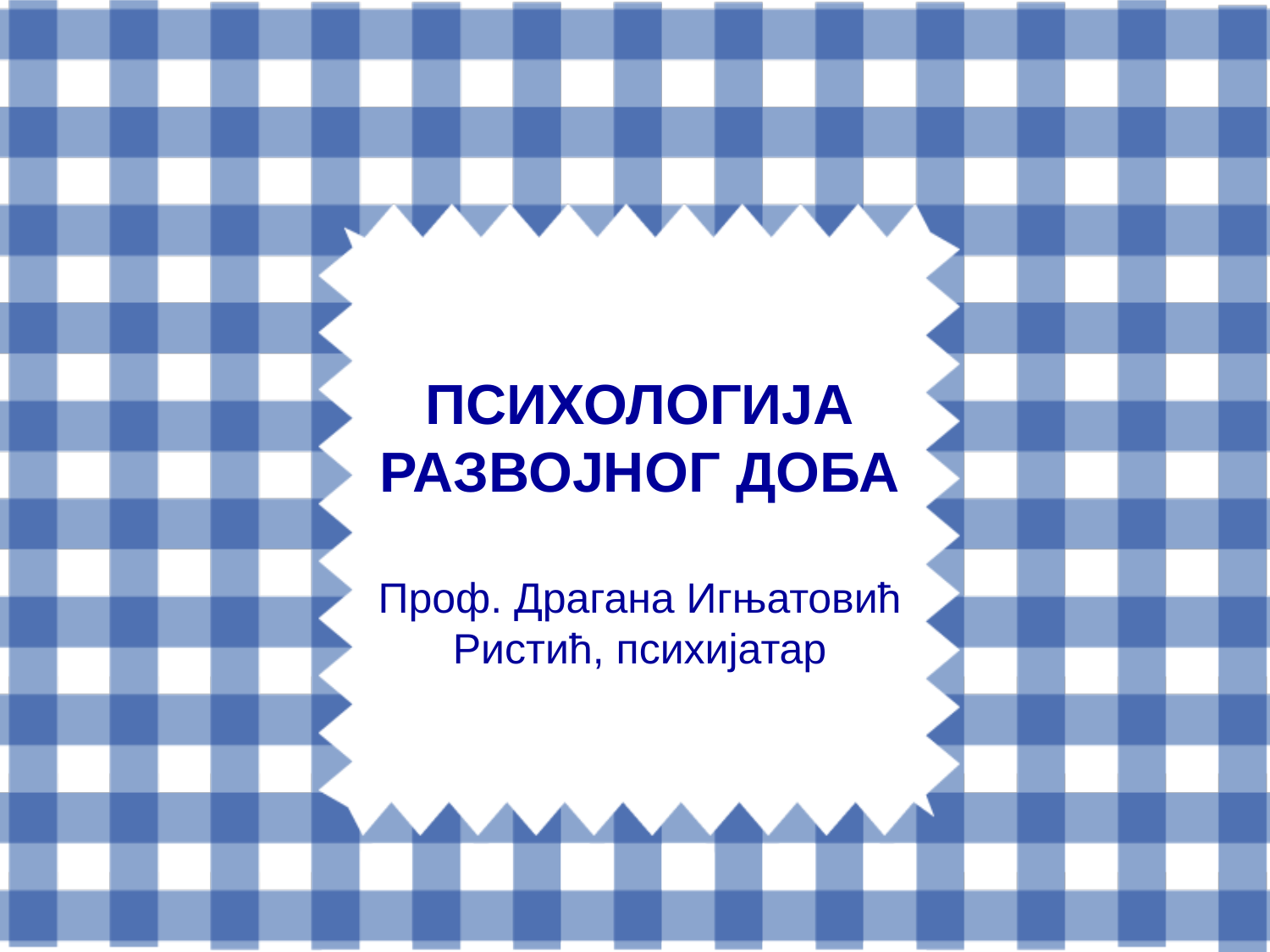

# ПСИХОЛОГИЈА РАЗВОЈНОГ ДОБА Проф. Драгана Игњатовић Ристић, психијатар